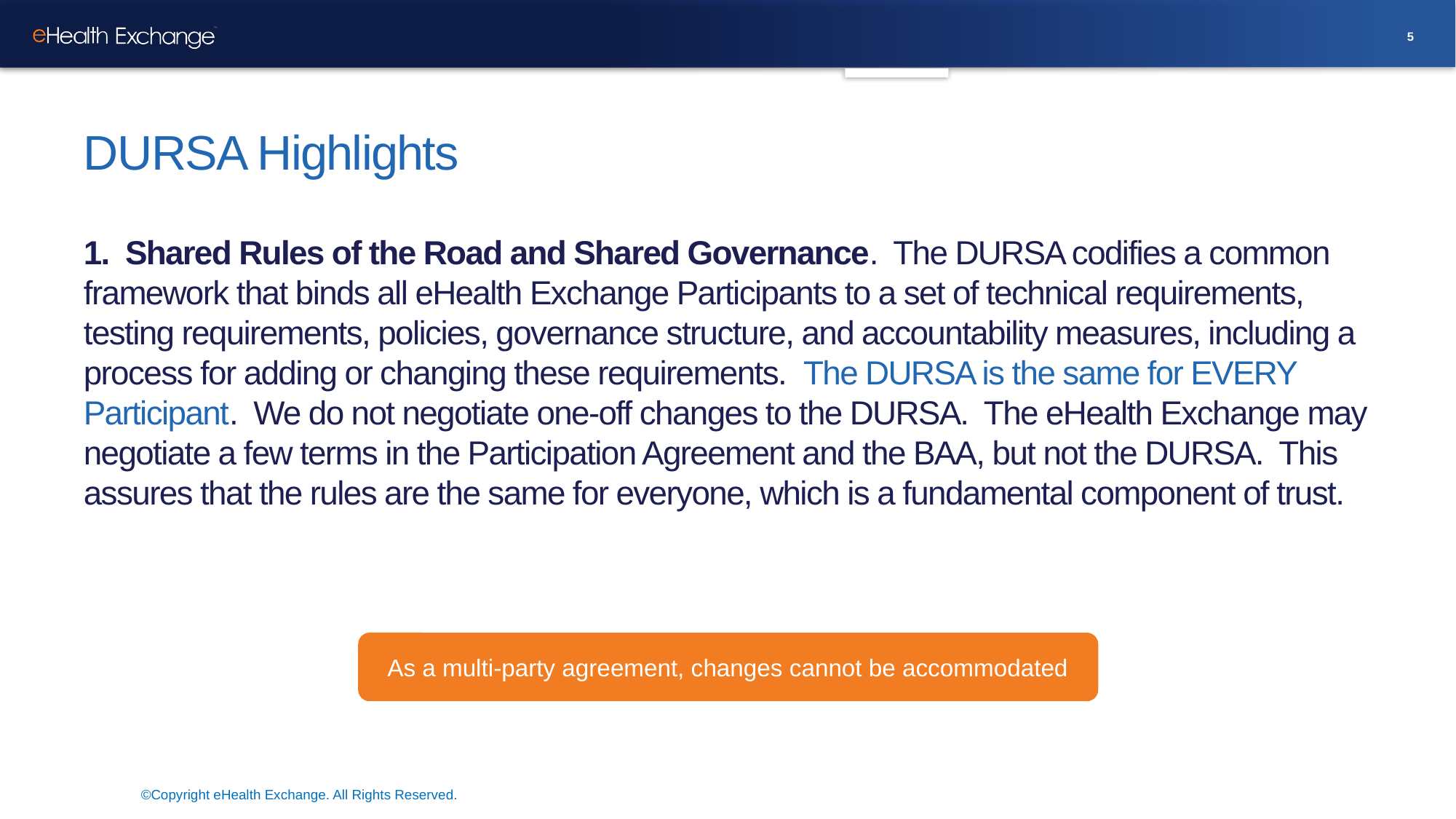

5
# DURSA Highlights
1.  Shared Rules of the Road and Shared Governance.  The DURSA codifies a common framework that binds all eHealth Exchange Participants to a set of technical requirements, testing requirements, policies, governance structure, and accountability measures, including a process for adding or changing these requirements.  The DURSA is the same for EVERY Participant.  We do not negotiate one-off changes to the DURSA.  The eHealth Exchange may negotiate a few terms in the Participation Agreement and the BAA, but not the DURSA.  This assures that the rules are the same for everyone, which is a fundamental component of trust.

As a multi-party agreement, changes cannot be accommodated
©Copyright eHealth Exchange. All Rights Reserved.